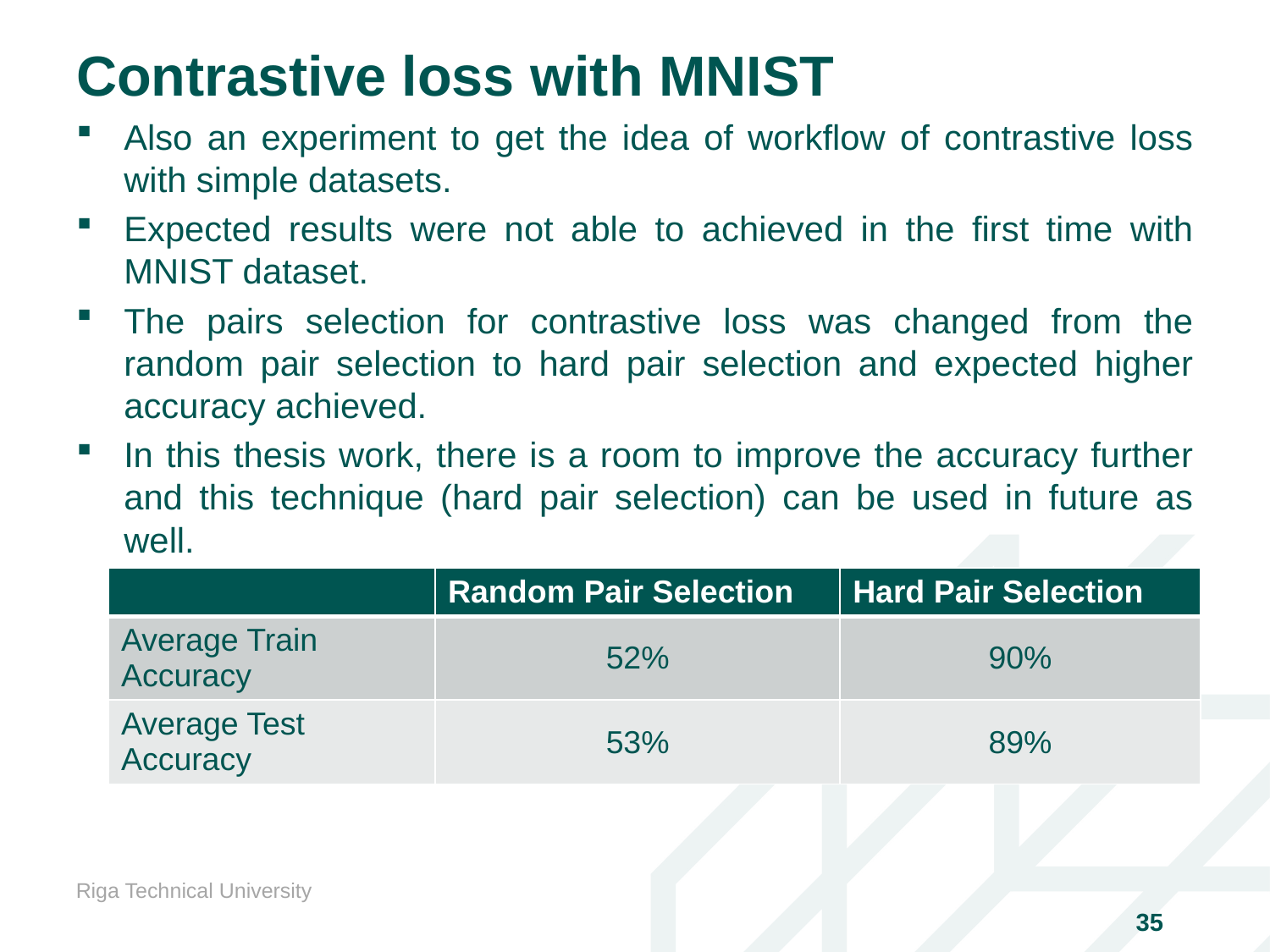

Contrastive loss with MNIST
Also an experiment to get the idea of workflow of contrastive loss with simple datasets.
Expected results were not able to achieved in the first time with MNIST dataset.
The pairs selection for contrastive loss was changed from the random pair selection to hard pair selection and expected higher accuracy achieved.
In this thesis work, there is a room to improve the accuracy further and this technique (hard pair selection) can be used in future as well.

|  | Random Pair Selection | Hard Pair Selection |
| --- | --- | --- |
| Average Train Accuracy | 52% | 90% |
| Average Test Accuracy | 53% | 89% |
Riga Technical University
35